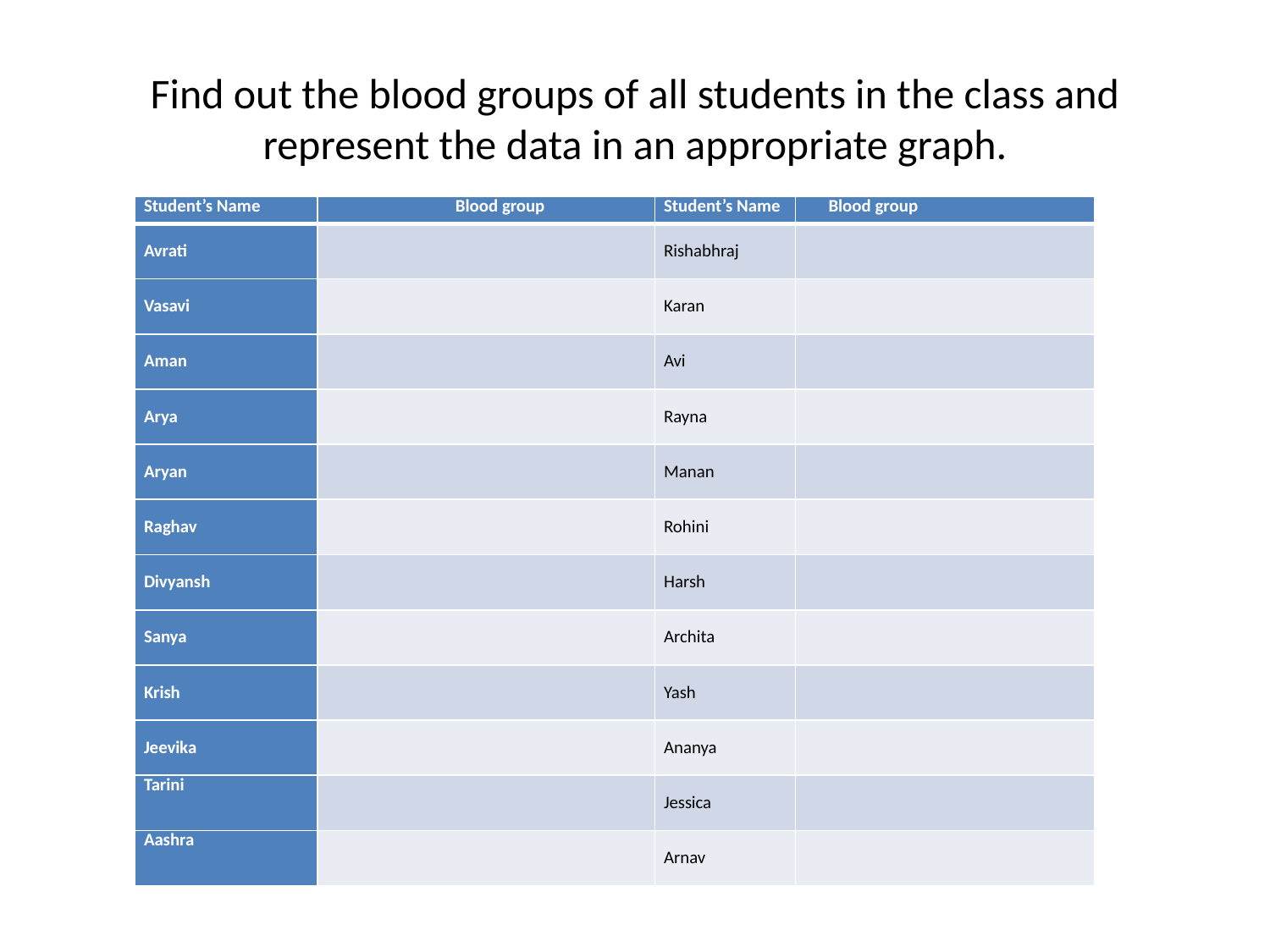

# Find out the blood groups of all students in the class and represent the data in an appropriate graph.
| Student’s Name | Blood group | Student’s Name | Blood group |
| --- | --- | --- | --- |
| Avrati |  | Rishabhraj |  |
| Vasavi |  | Karan |  |
| Aman |  | Avi |  |
| Arya |  | Rayna |  |
| Aryan |  | Manan |  |
| Raghav |  | Rohini |  |
| Divyansh |  | Harsh |  |
| Sanya |  | Archita |  |
| Krish |  | Yash |  |
| Jeevika |  | Ananya |  |
| Tarini |  | Jessica |  |
| Aashra |  | Arnav |  |